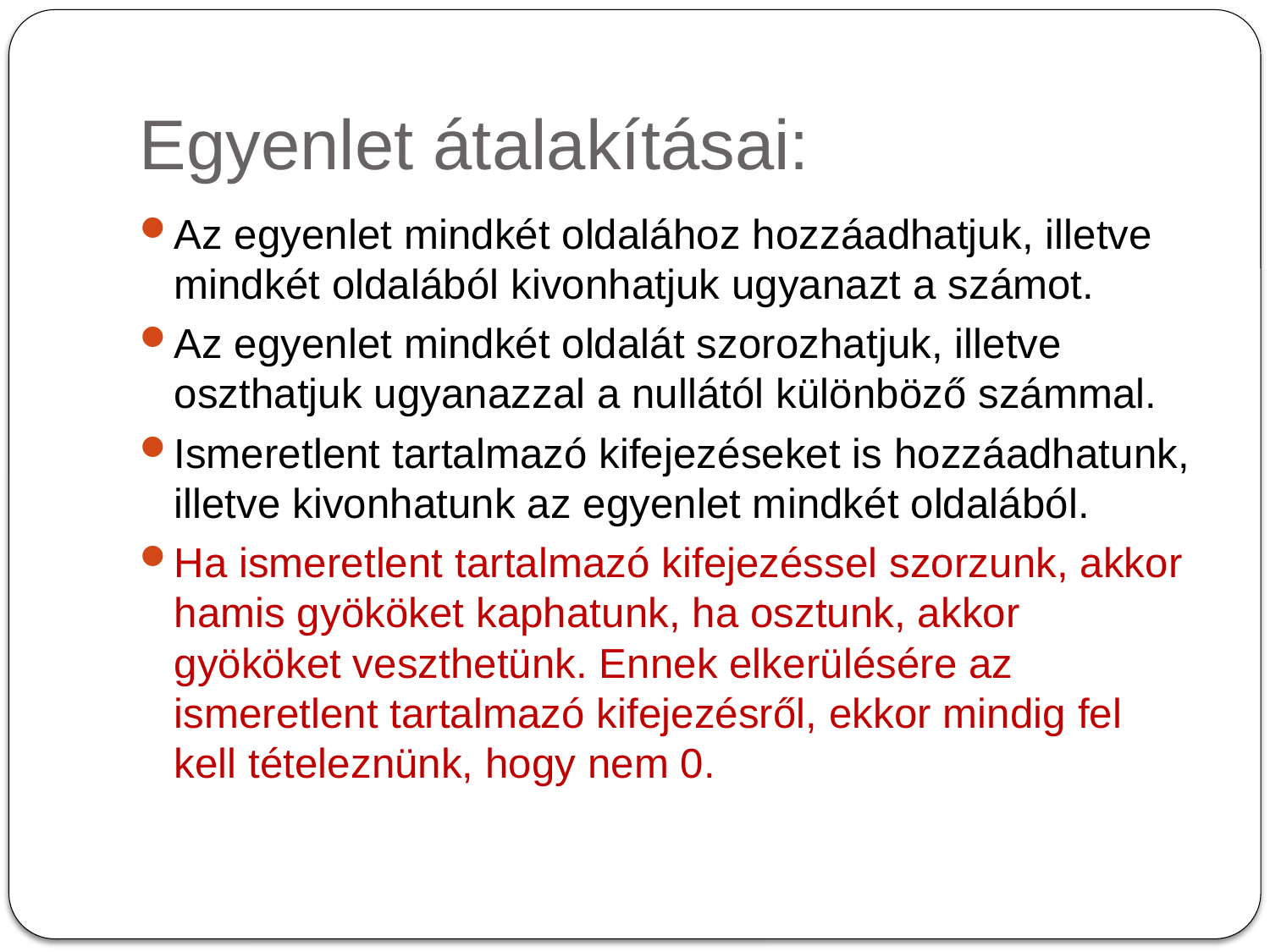

# Egyenlet átalakításai:
Az egyenlet mindkét oldalához hozzáadhatjuk, illetve mindkét oldalából kivonhatjuk ugyanazt a számot.
Az egyenlet mindkét oldalát szorozhatjuk, illetve oszthatjuk ugyanazzal a nullától különböző számmal.
Ismeretlent tartalmazó kifejezéseket is hozzáadhatunk, illetve kivonhatunk az egyenlet mindkét oldalából.
Ha ismeretlent tartalmazó kifejezéssel szorzunk, akkor hamis gyököket kaphatunk, ha osztunk, akkor gyököket veszthetünk. Ennek elkerülésére az ismeretlent tartalmazó kifejezésről, ekkor mindig fel kell tételeznünk, hogy nem 0.